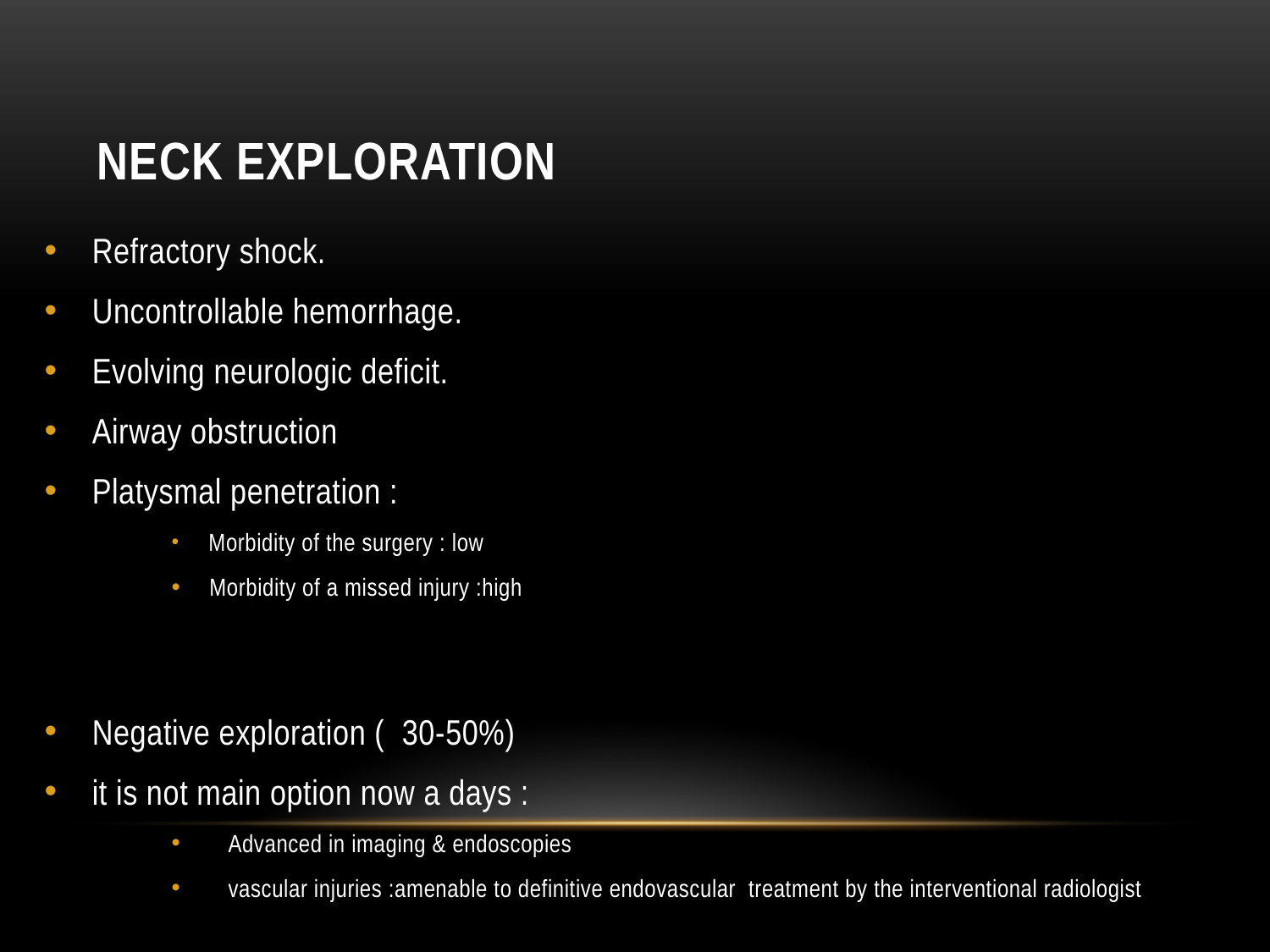

# Neck exploration
Refractory shock.
Uncontrollable hemorrhage.
Evolving neurologic deficit.
Airway obstruction
Platysmal penetration :
 Morbidity of the surgery : low
 Morbidity of a missed injury :high

Negative exploration (  30-50%)
it is not main option now a days :
    Advanced in imaging & endoscopies
    vascular injuries :amenable to definitive endovascular  treatment by the interventional radiologist